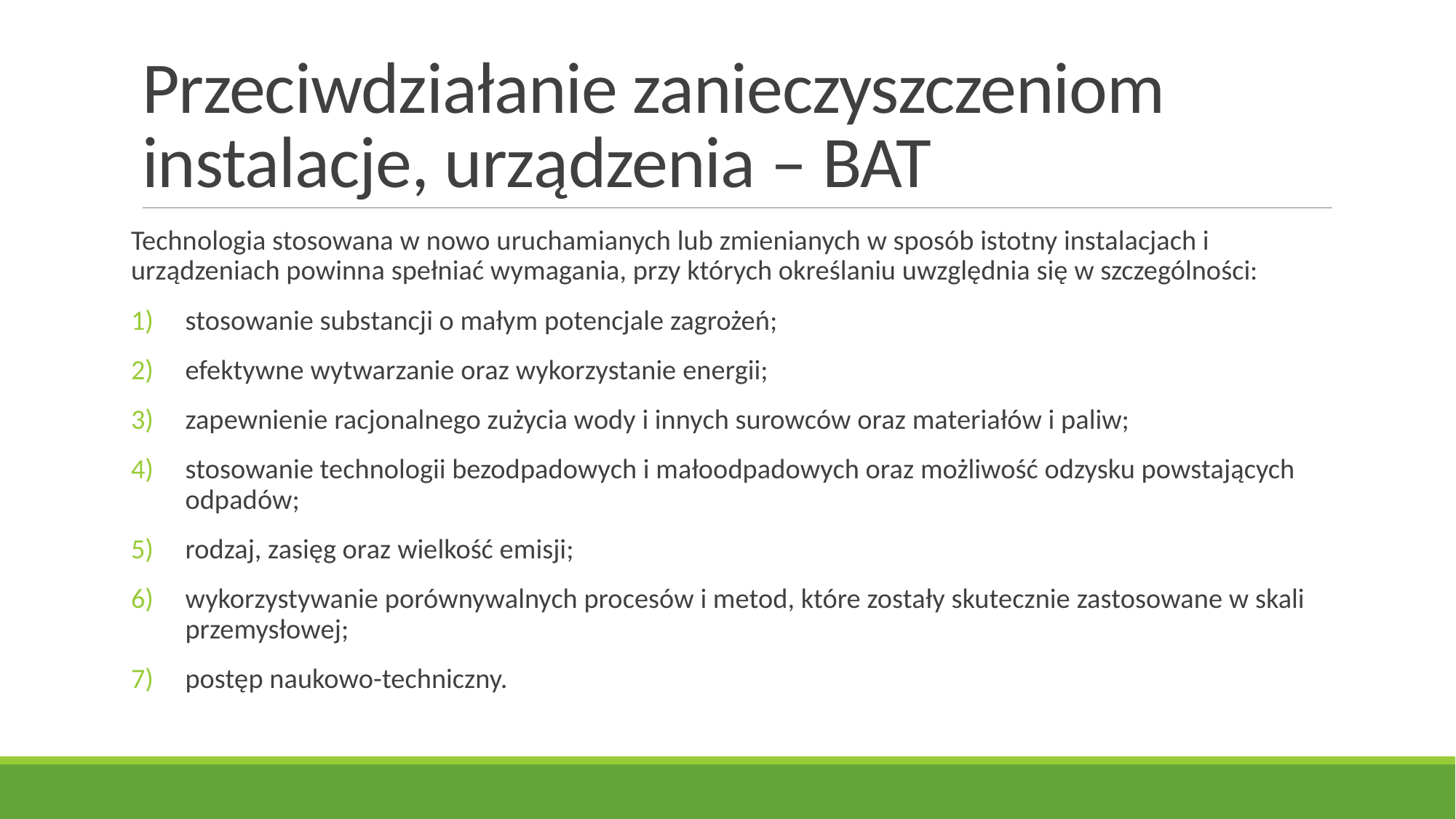

# Przeciwdziałanie zanieczyszczeniom instalacje, urządzenia – BAT
Technologia stosowana w nowo uruchamianych lub zmienianych w sposób istotny instalacjach i urządzeniach powinna spełniać wymagania, przy których określaniu uwzględnia się w szczególności:
stosowanie substancji o małym potencjale zagrożeń;
efektywne wytwarzanie oraz wykorzystanie energii;
zapewnienie racjonalnego zużycia wody i innych surowców oraz materiałów i paliw;
stosowanie technologii bezodpadowych i małoodpadowych oraz możliwość odzysku powstających odpadów;
rodzaj, zasięg oraz wielkość emisji;
wykorzystywanie porównywalnych procesów i metod, które zostały skutecznie zastosowane w skali przemysłowej;
postęp naukowo-techniczny.